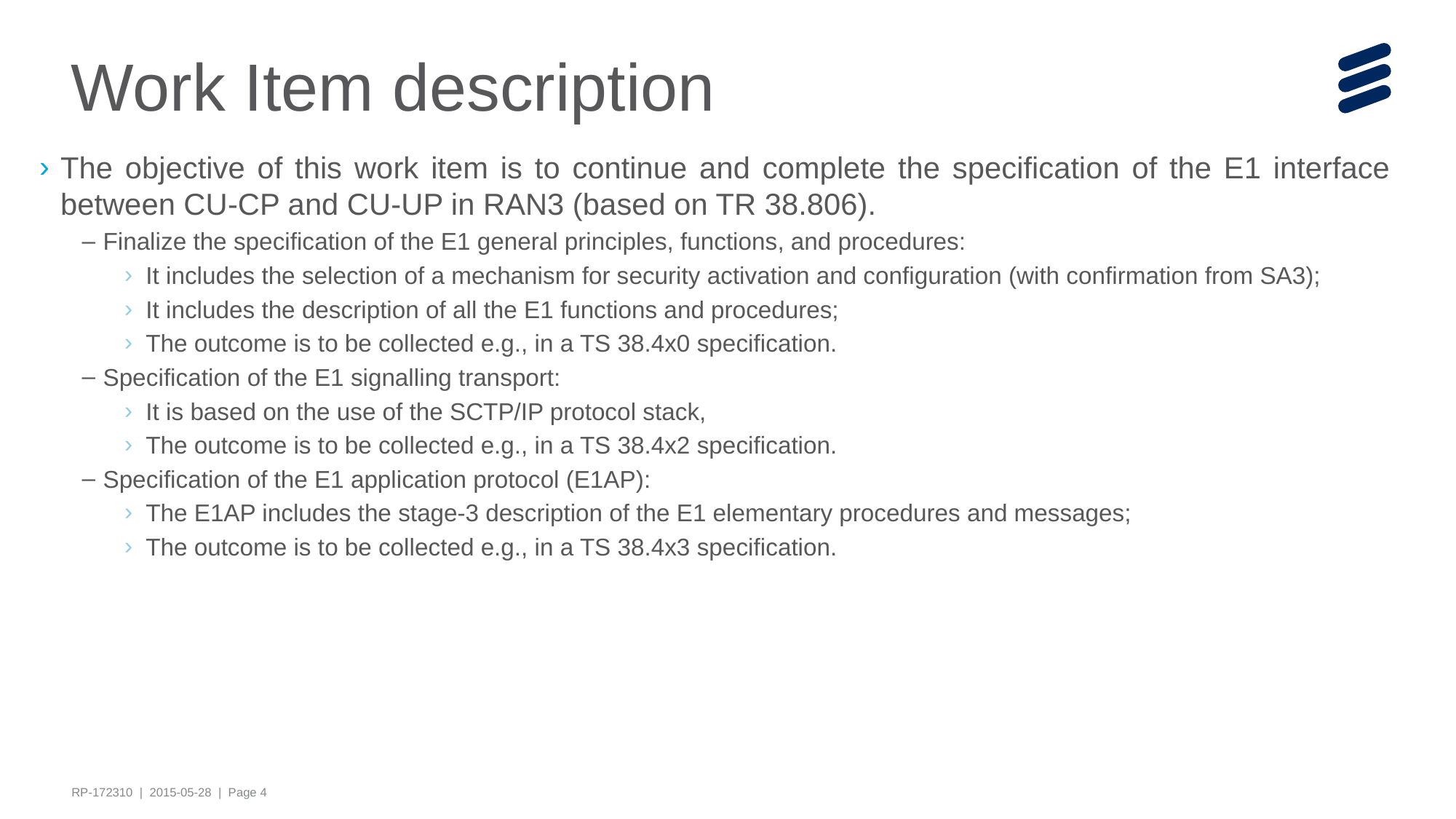

# Work Item description
The objective of this work item is to continue and complete the specification of the E1 interface between CU-CP and CU-UP in RAN3 (based on TR 38.806).
Finalize the specification of the E1 general principles, functions, and procedures:
It includes the selection of a mechanism for security activation and configuration (with confirmation from SA3);
It includes the description of all the E1 functions and procedures;
The outcome is to be collected e.g., in a TS 38.4x0 specification.
Specification of the E1 signalling transport:
It is based on the use of the SCTP/IP protocol stack,
The outcome is to be collected e.g., in a TS 38.4x2 specification.
Specification of the E1 application protocol (E1AP):
The E1AP includes the stage-3 description of the E1 elementary procedures and messages;
The outcome is to be collected e.g., in a TS 38.4x3 specification.